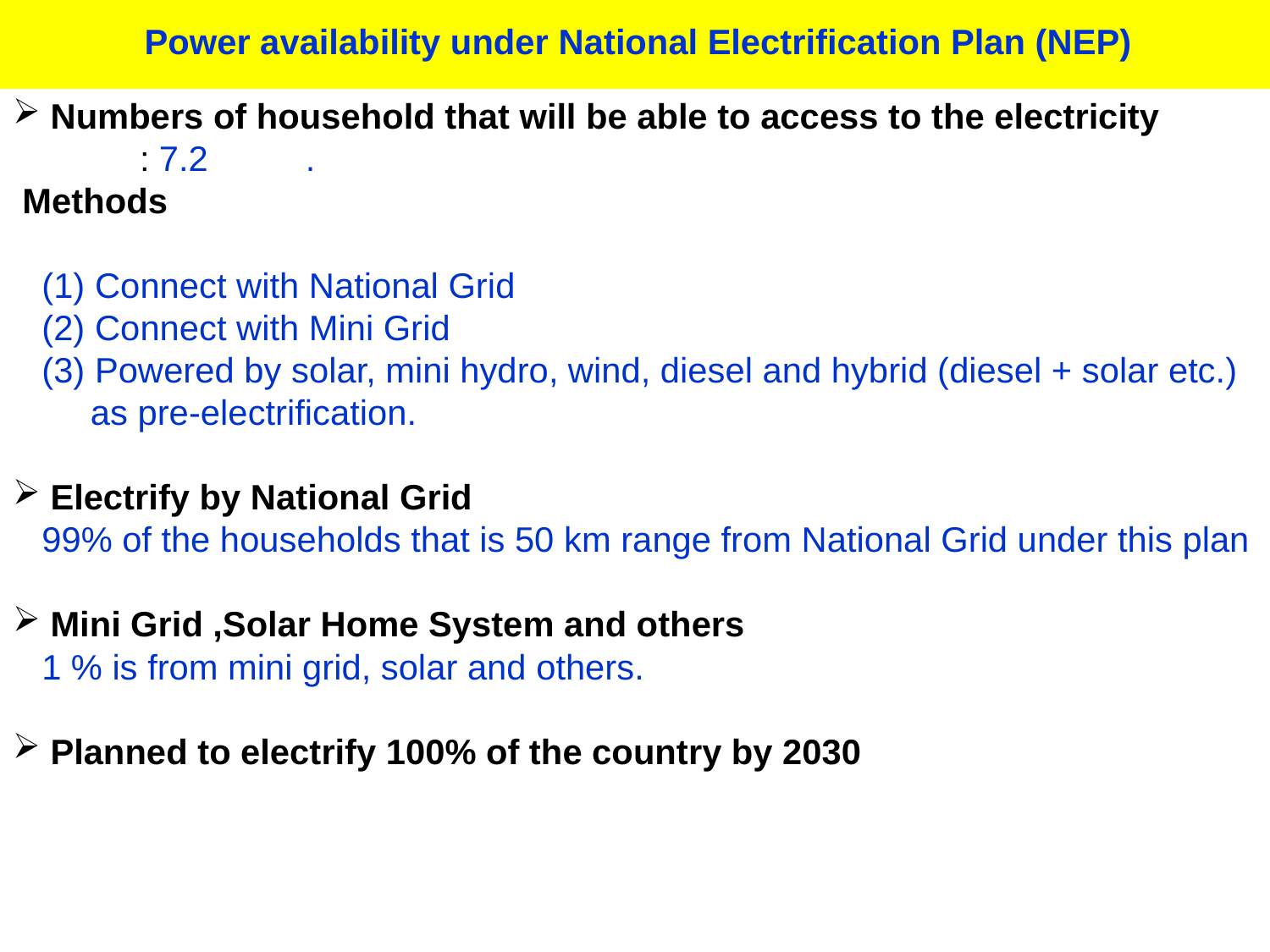

Power availability under National Electrification Plan (NEP)

 Numbers of household that will be able to access to the electricity	: 7.2          .
 Methods

   (1) Connect with National Grid
   (2) Connect with Mini Grid
   (3) Powered by solar, mini hydro, wind, diesel and hybrid (diesel + solar etc.)
        as pre-electrification.

 Electrify by National Grid
   99% of the households that is 50 km range from National Grid under this plan

 Mini Grid ,Solar Home System and others
   1 % is from mini grid, solar and others.

 Planned to electrify 100% of the country by 2030